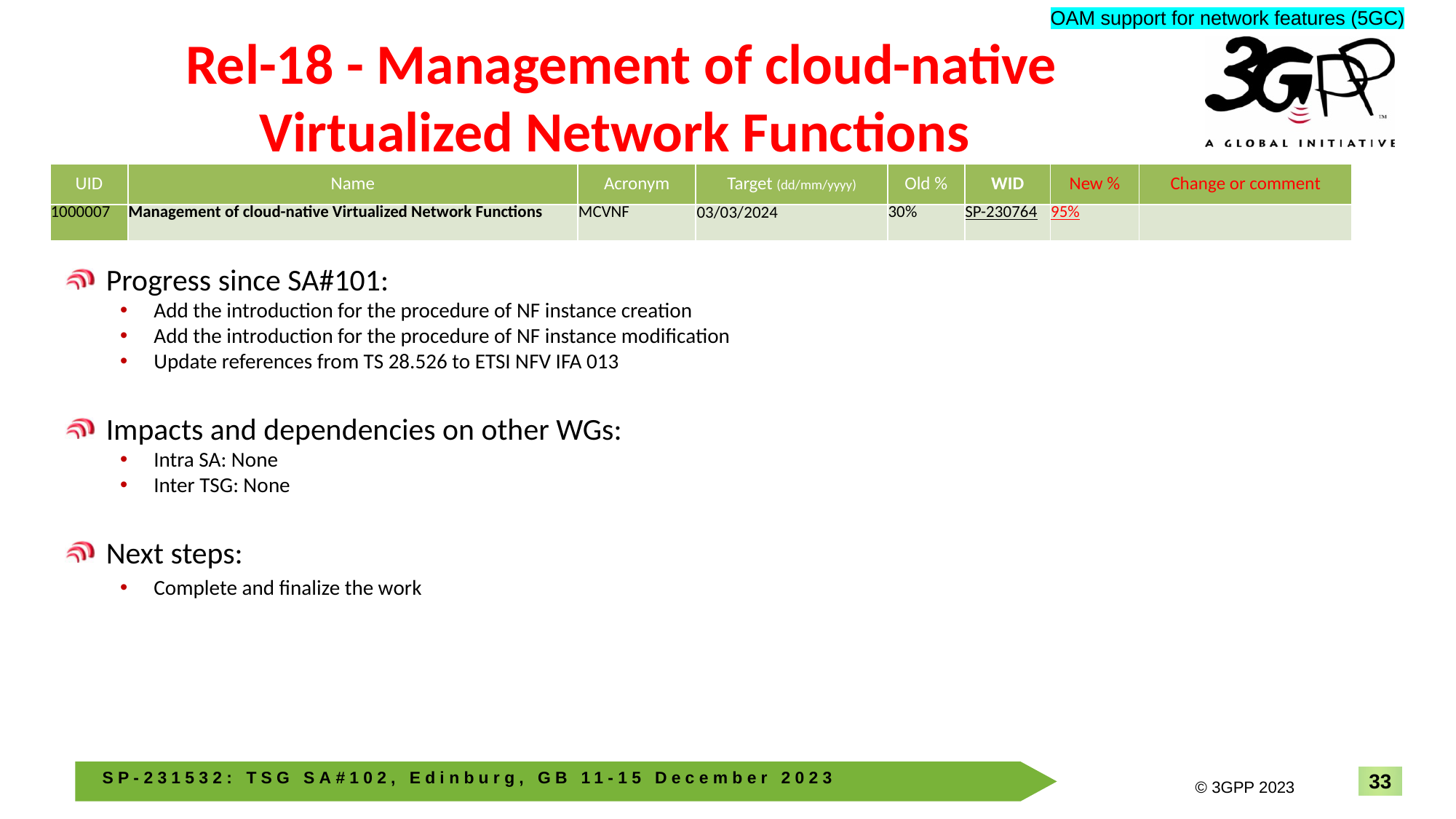

OAM support for network features (5GC)
# Rel-18 - Management of cloud-native Virtualized Network Functions
| UID | Name | Acronym | Target (dd/mm/yyyy) | Old % | WID | New % | Change or comment |
| --- | --- | --- | --- | --- | --- | --- | --- |
| 1000007 | Management of cloud-native Virtualized Network Functions | MCVNF | 03/03/2024 | 30% | SP-230764 | 95% |  |
Progress since SA#101:
Add the introduction for the procedure of NF instance creation
Add the introduction for the procedure of NF instance modification
Update references from TS 28.526 to ETSI NFV IFA 013

Impacts and dependencies on other WGs:
Intra SA: None
Inter TSG: None

Next steps:
Complete and finalize the work